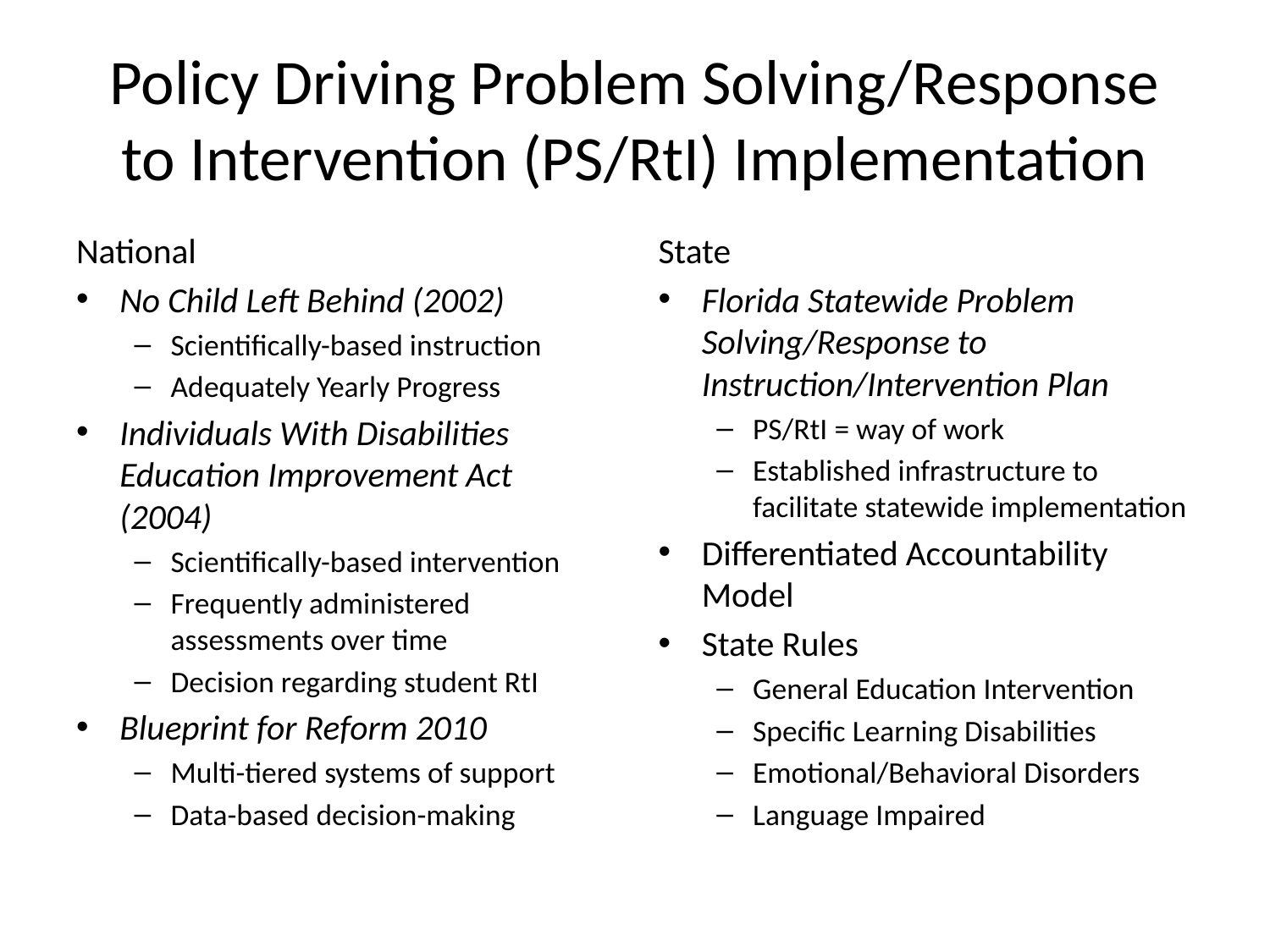

# Policy Driving Problem Solving/Response to Intervention (PS/RtI) Implementation
National
No Child Left Behind (2002)
Scientifically-based instruction
Adequately Yearly Progress
Individuals With Disabilities Education Improvement Act (2004)
Scientifically-based intervention
Frequently administered assessments over time
Decision regarding student RtI
Blueprint for Reform 2010
Multi-tiered systems of support
Data-based decision-making

State
Florida Statewide Problem Solving/Response to Instruction/Intervention Plan
PS/RtI = way of work
Established infrastructure to facilitate statewide implementation
Differentiated Accountability Model
State Rules
General Education Intervention
Specific Learning Disabilities
Emotional/Behavioral Disorders
Language Impaired